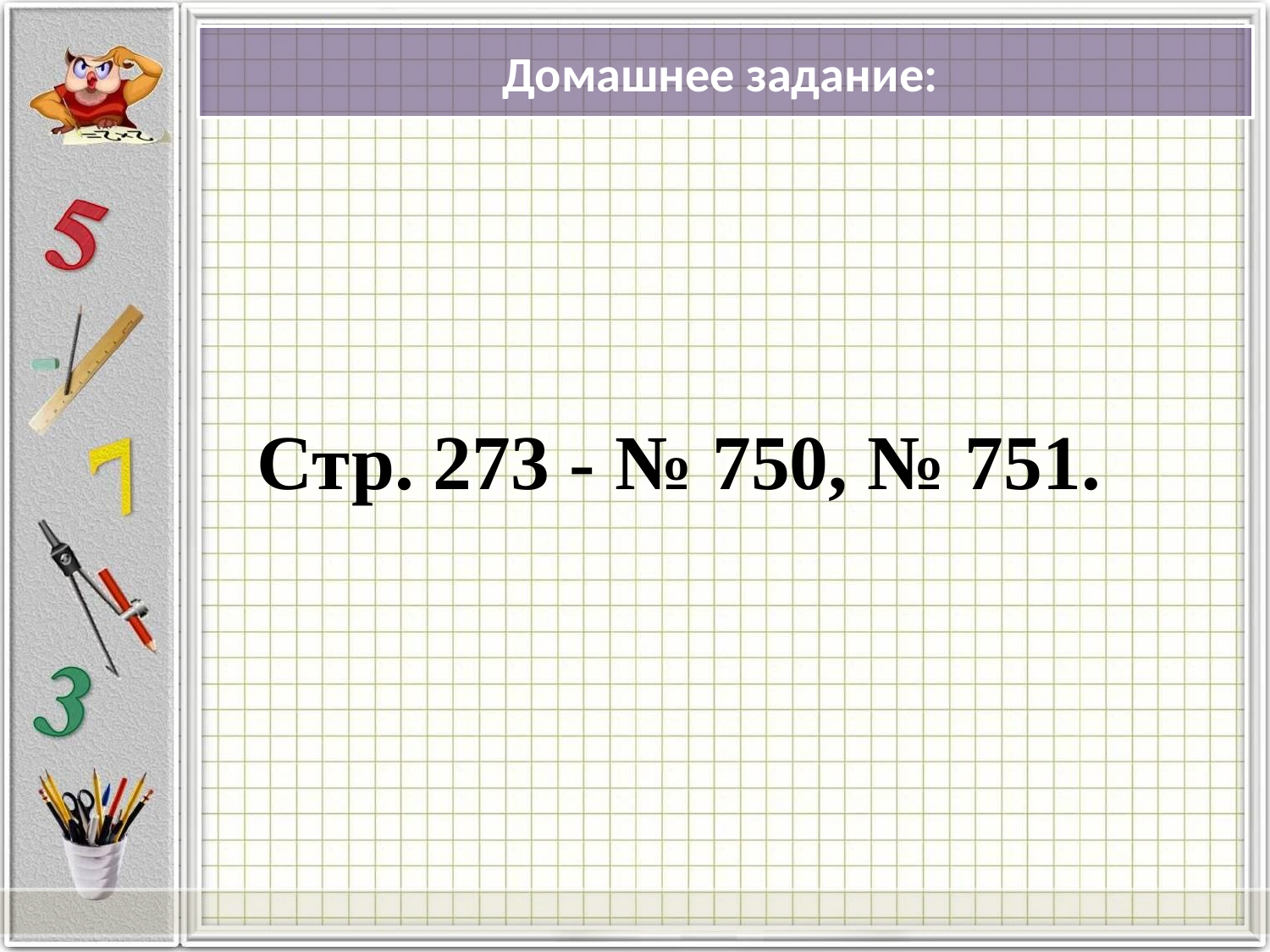

Домашнее задание:
Стр. 273 - № 750, № 751.